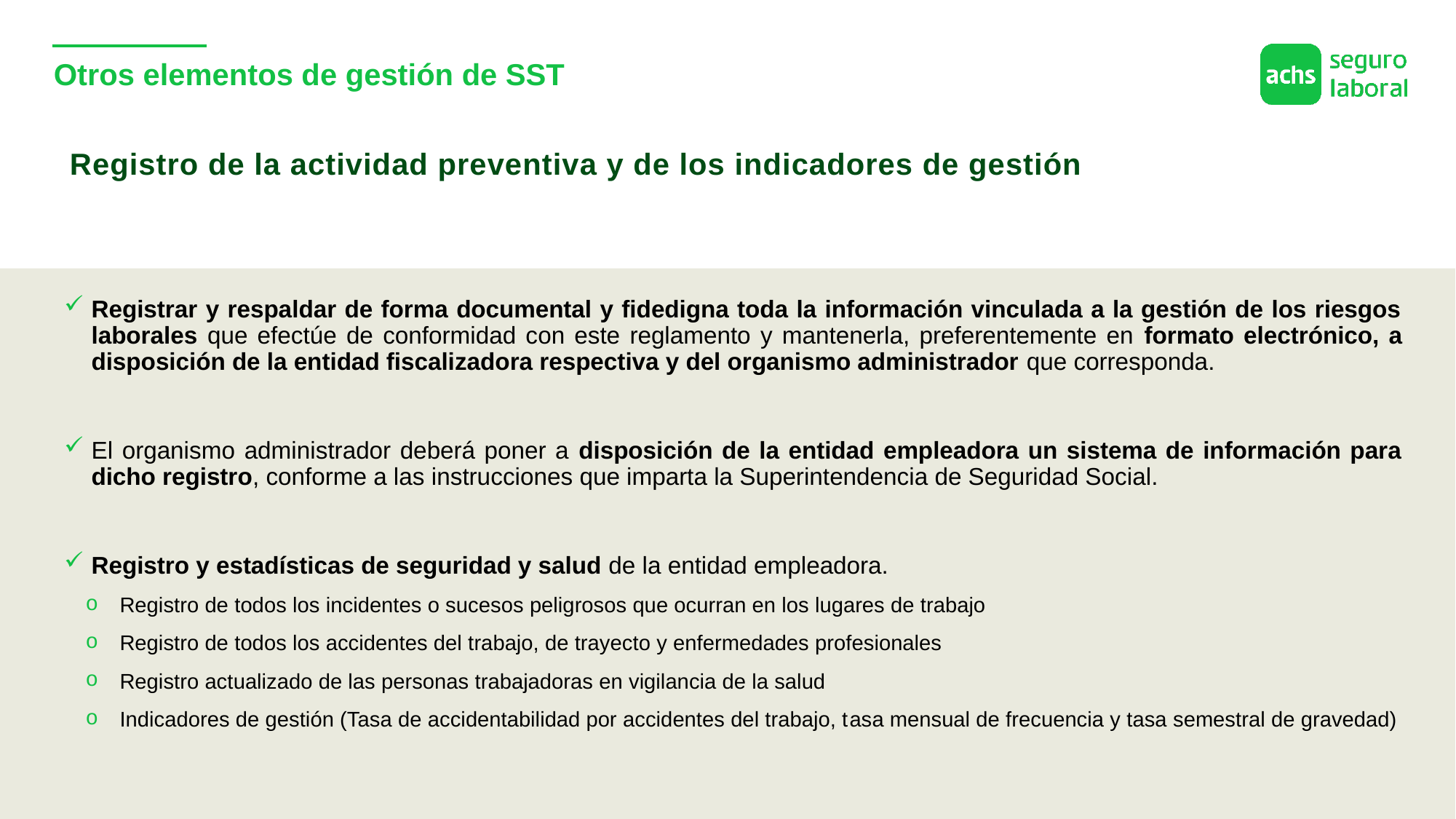

# Otros elementos de gestión de SST
Registro de la actividad preventiva y de los indicadores de gestión

Registrar y respaldar de forma documental y fidedigna toda la información vinculada a la gestión de los riesgos laborales que efectúe de conformidad con este reglamento y mantenerla, preferentemente en formato electrónico, a disposición de la entidad fiscalizadora respectiva y del organismo administrador que corresponda.

El organismo administrador deberá poner a disposición de la entidad empleadora un sistema de información para dicho registro, conforme a las instrucciones que imparta la Superintendencia de Seguridad Social.

Registro y estadísticas de seguridad y salud de la entidad empleadora.
Registro de todos los incidentes o sucesos peligrosos que ocurran en los lugares de trabajo
Registro de todos los accidentes del trabajo, de trayecto y enfermedades profesionales
Registro actualizado de las personas trabajadoras en vigilancia de la salud
Indicadores de gestión (Tasa de accidentabilidad por accidentes del trabajo, tasa mensual de frecuencia y tasa semestral de gravedad)